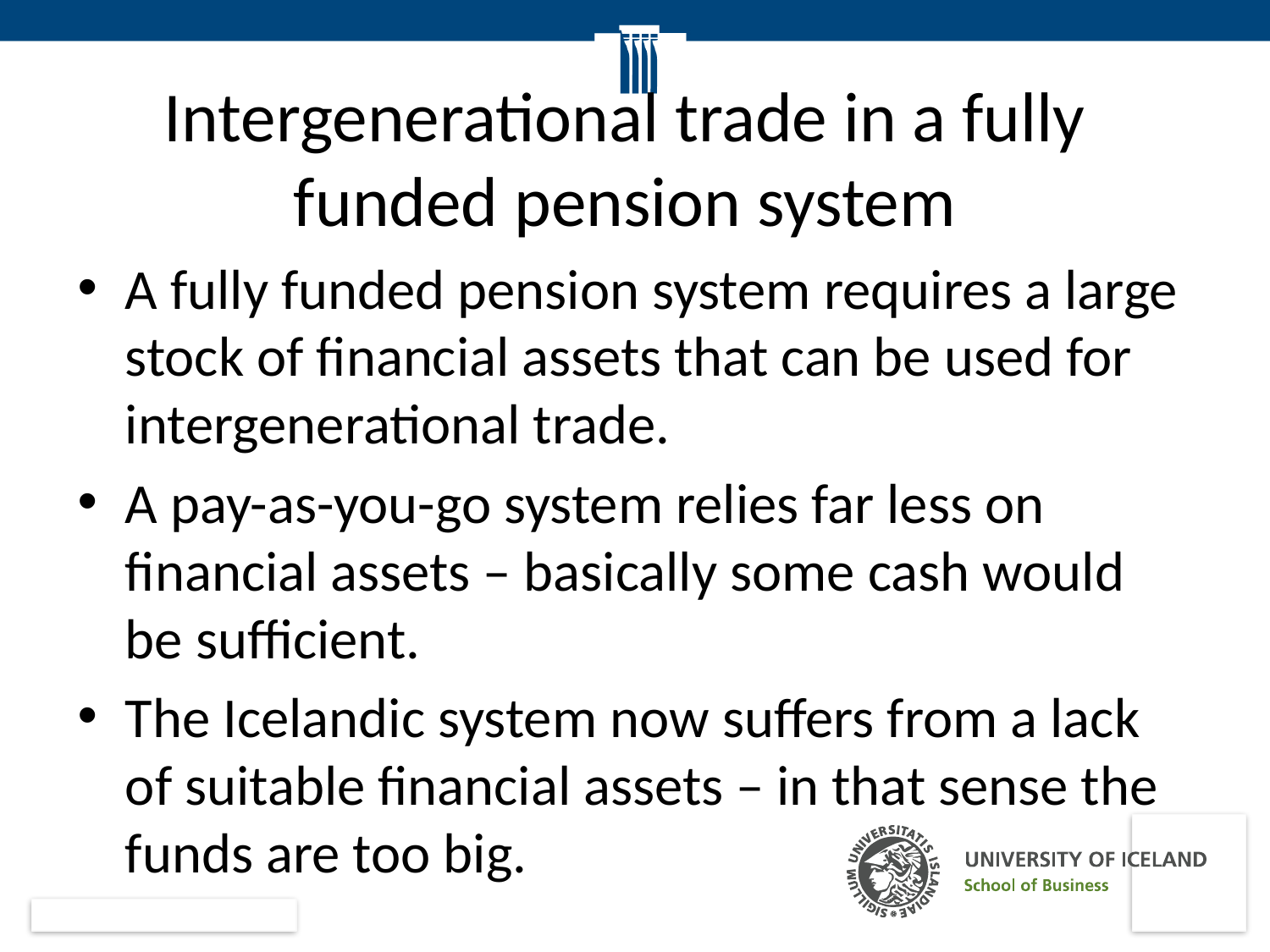

# Intergenerational trade in a fully funded pension system
A fully funded pension system requires a large stock of financial assets that can be used for intergenerational trade.
A pay-as-you-go system relies far less on financial assets – basically some cash would be sufficient.
The Icelandic system now suffers from a lack of suitable financial assets – in that sense the funds are too big.